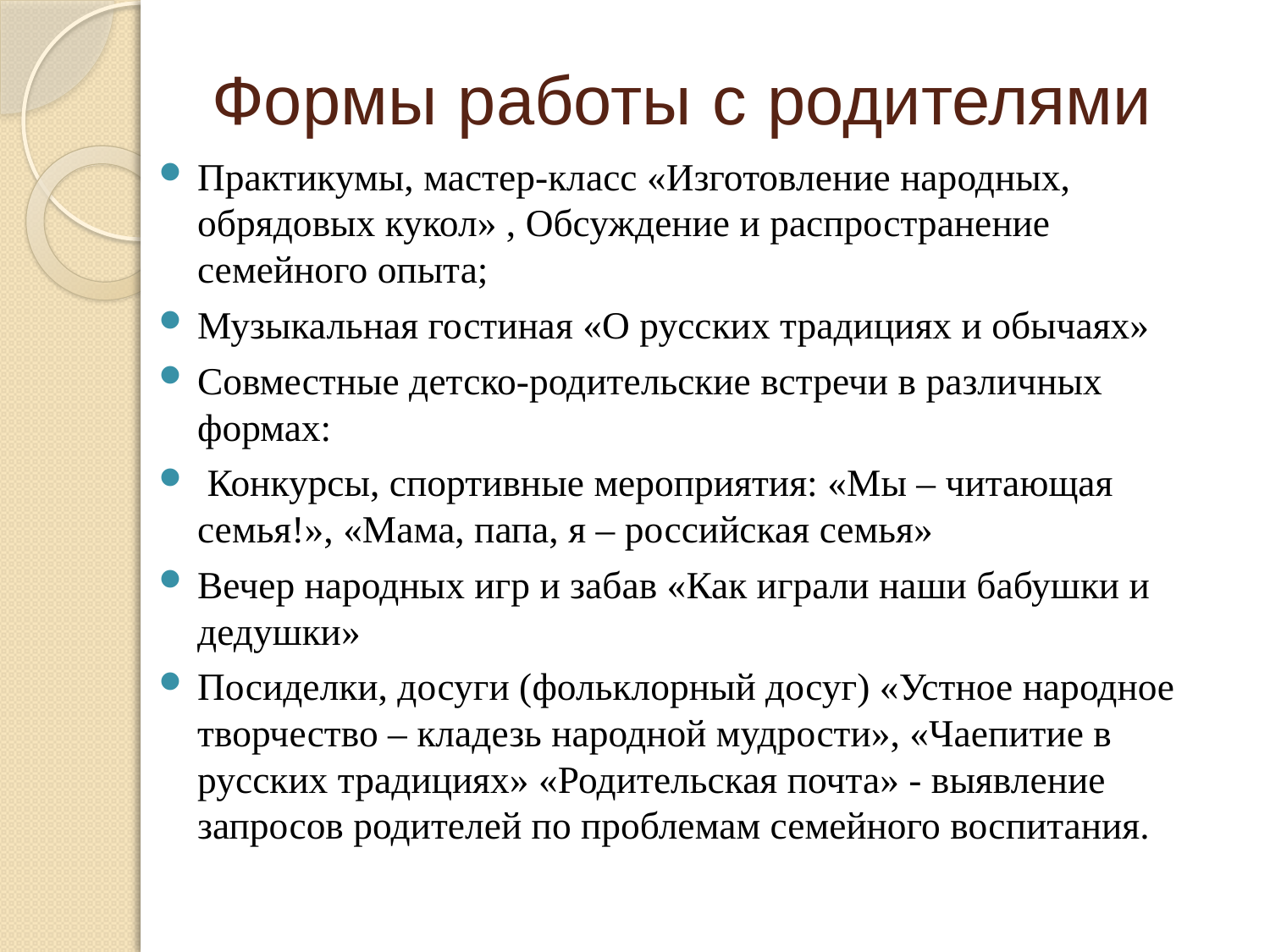

# Формы работы с родителями
Практикумы, мастер-класс «Изготовление народных, обрядовых кукол» , Обсуждение и распространение семейного опыта;
Музыкальная гостиная «О русских традициях и обычаях»
Совместные детско-родительские встречи в различных формах:
 Конкурсы, спортивные мероприятия: «Мы – читающая семья!», «Мама, папа, я – российская семья»
Вечер народных игр и забав «Как играли наши бабушки и дедушки»
Посиделки, досуги (фольклорный досуг) «Устное народное творчество – кладезь народной мудрости», «Чаепитие в русских традициях» «Родительская почта» - выявление запросов родителей по проблемам семейного воспитания.